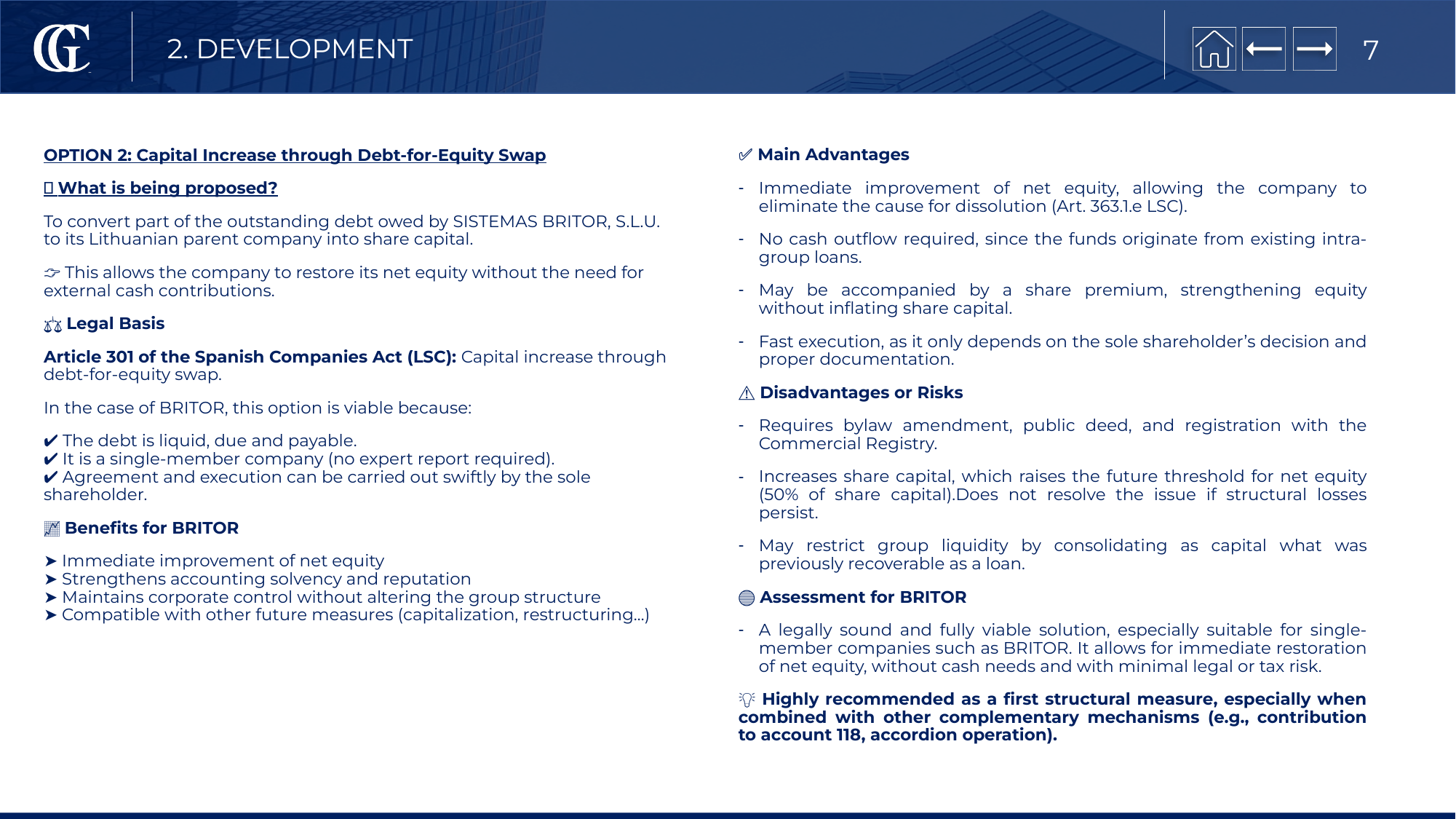

2. DEVELOPMENT

OPTION 2: Capital Increase through Debt-for-Equity Swap
🧩 What is being proposed?
To convert part of the outstanding debt owed by SISTEMAS BRITOR, S.L.U. to its Lithuanian parent company into share capital.
👉 This allows the company to restore its net equity without the need for external cash contributions.
⚖️ Legal Basis
Article 301 of the Spanish Companies Act (LSC): Capital increase through debt-for-equity swap.
In the case of BRITOR, this option is viable because:
✔️ The debt is liquid, due and payable.
✔️ It is a single-member company (no expert report required).
✔️ Agreement and execution can be carried out swiftly by the sole shareholder.
📈 Benefits for BRITOR
➤ Immediate improvement of net equity
➤ Strengthens accounting solvency and reputation
➤ Maintains corporate control without altering the group structure
➤ Compatible with other future measures (capitalization, restructuring…)

✅ Main Advantages
Immediate improvement of net equity, allowing the company to eliminate the cause for dissolution (Art. 363.1.e LSC).
No cash outflow required, since the funds originate from existing intra-group loans.
May be accompanied by a share premium, strengthening equity without inflating share capital.
Fast execution, as it only depends on the sole shareholder’s decision and proper documentation.
⚠️ Disadvantages or Risks
Requires bylaw amendment, public deed, and registration with the Commercial Registry.
Increases share capital, which raises the future threshold for net equity (50% of share capital).Does not resolve the issue if structural losses persist.
May restrict group liquidity by consolidating as capital what was previously recoverable as a loan.
🔵 Assessment for BRITOR
A legally sound and fully viable solution, especially suitable for single-member companies such as BRITOR. It allows for immediate restoration of net equity, without cash needs and with minimal legal or tax risk.
💡 Highly recommended as a first structural measure, especially when combined with other complementary mechanisms (e.g., contribution to account 118, accordion operation).